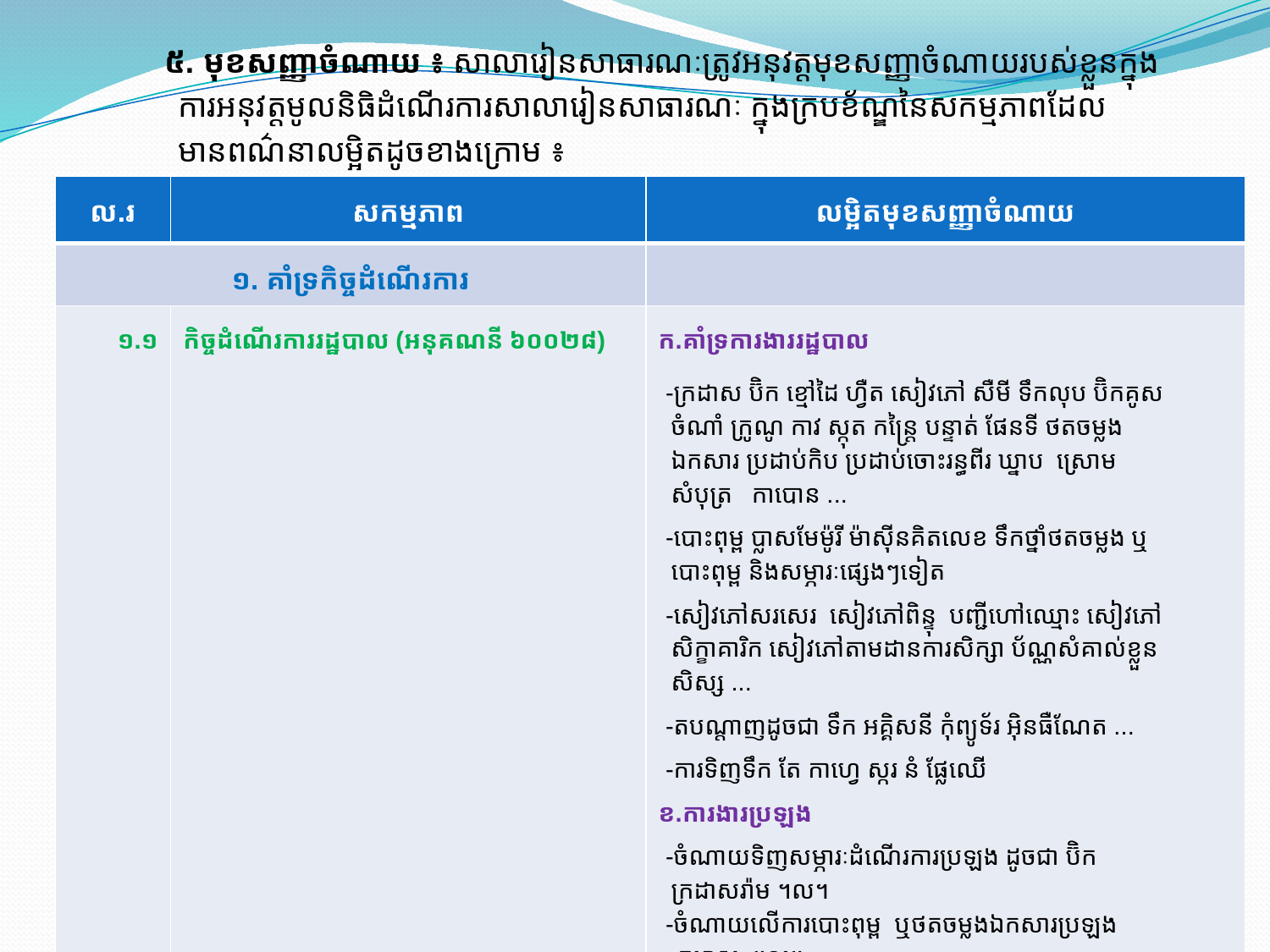

៥. មុខសញ្ញាចំណាយ ៖ សាលារៀនសាធារណៈត្រូវអនុវត្តមុខសញ្ញាចំណាយរបស់ខ្លួនក្នុង
                 ការអនុវត្តមូលនិធិដំណើរការសាលារៀនសាធារណៈ ក្នុងក្របខ័ណ្ឌនៃសកម្មភាពដែល
                 មានពណ៌នាលម្អិតដូច​ខាង​ក្រោម ៖

| ល.រ | សកម្មភាព | លម្អិតមុខសញ្ញាចំណាយ |
| --- | --- | --- |
| ១. ​​​​​គាំទ្រកិច្ចដំណើរការ |  |  |
| ១.១ | កិច្ចដំណើរការរដ្ឋបាល (អនុគណនី ៦០០២៨) | ក.គាំទ្រការងាររដ្ឋបាល -ក្រដាស ប៊ិក ខ្មៅដៃ ហ្វឺត សៀវភៅ សឺមី ទឹកលុប ប៊ិកគូស ចំណាំ ក្រូណូ កាវ ស្កុត កន្ត្រៃ បន្ទាត់ ផែនទី ថតចម្លង ឯកសារ ប្រដាប់កិប ប្រដាប់ចោះរន្ធពីរ ឃ្នាប ស្រោម សំបុត្រ កាបោន ... -បោះពុម្ព ប្លាសមែម៉ូរី ម៉ាស៊ីនគិតលេខ ទឹកថ្នាំថតចម្លង ឬ បោះពុម្ព និងសម្ភារៈផ្សេងៗទៀត -សៀវភៅសរសេរ សៀវភៅពិន្ទុ បញ្ជីហៅឈ្មោះ សៀវភៅ ​ សិក្ខាគារិក សៀវភៅតាមដានការសិក្សា ប័ណ្ណសំគាល់ខ្លួន​ សិស្ស ... -តបណ្តាញដូចជា ទឹក អគ្គិសនី កុំព្យូទ័រ អ៊ិនធឺណែត ... -ការទិញទឹក តែ កាហ្វេ ស្ករ នំ ផ្លែឈើ ខ.ការងារប្រឡង -ចំណាយទិញសម្ភារៈដំណើរការប្រឡង ដូចជា ប៊ិក ក្រដាសរ៉ាម ។ល។ -ចំណាយលើការបោះពុម្ព ឬថតចម្លងឯកសារប្រឡង ឆមាស ។ល។ |
6